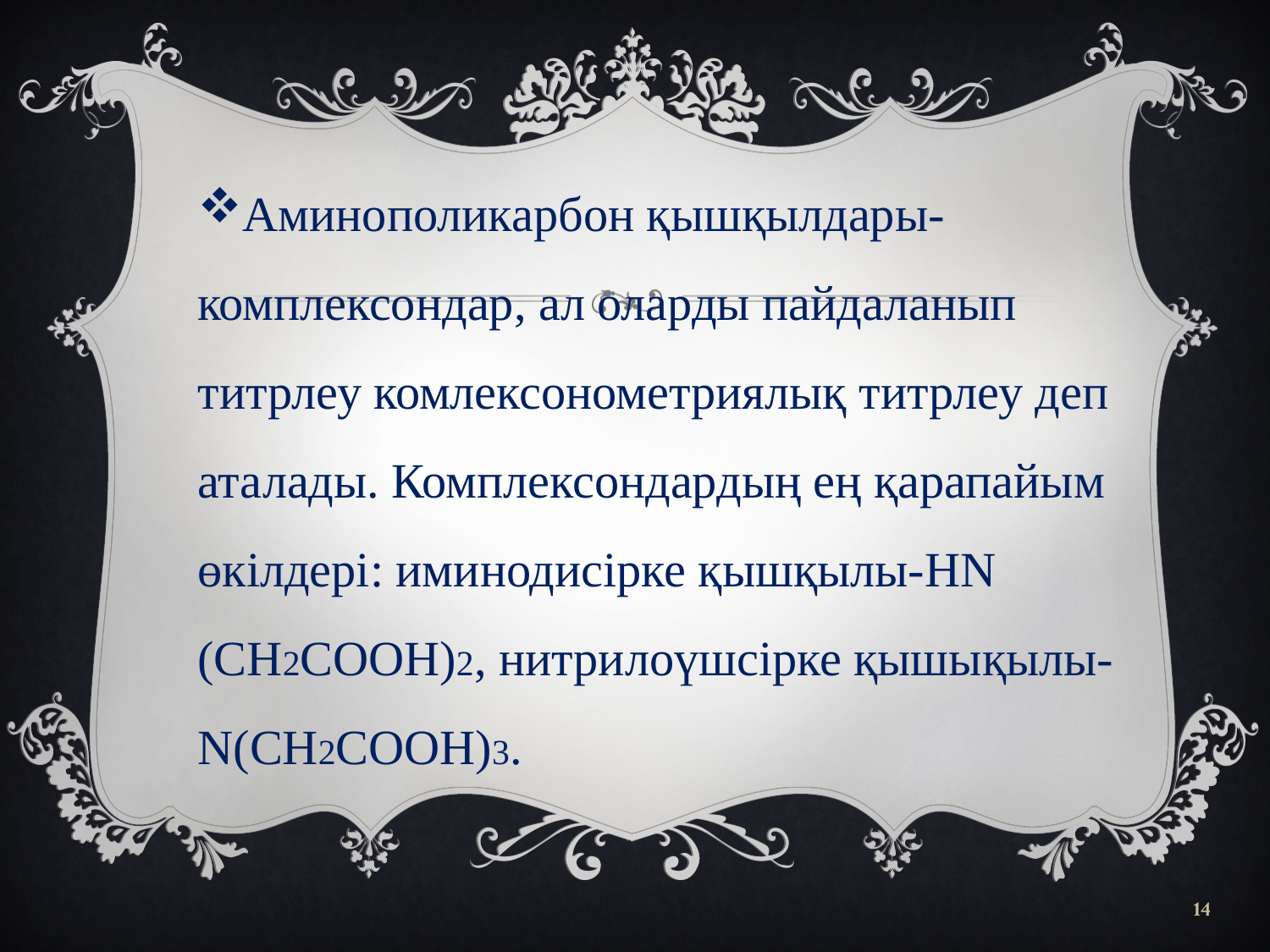

Аминополикарбон қышқылдары-комплексондар, ал оларды пайдаланып титрлеу комлексонометриялық титрлеу деп аталады. Комплексондардың ең қарапайым өкілдері: иминодисірке қышқылы-HN (CH2COOH)2, нитрилоүшсірке қышықылы- N(CH2COOH)3.
14